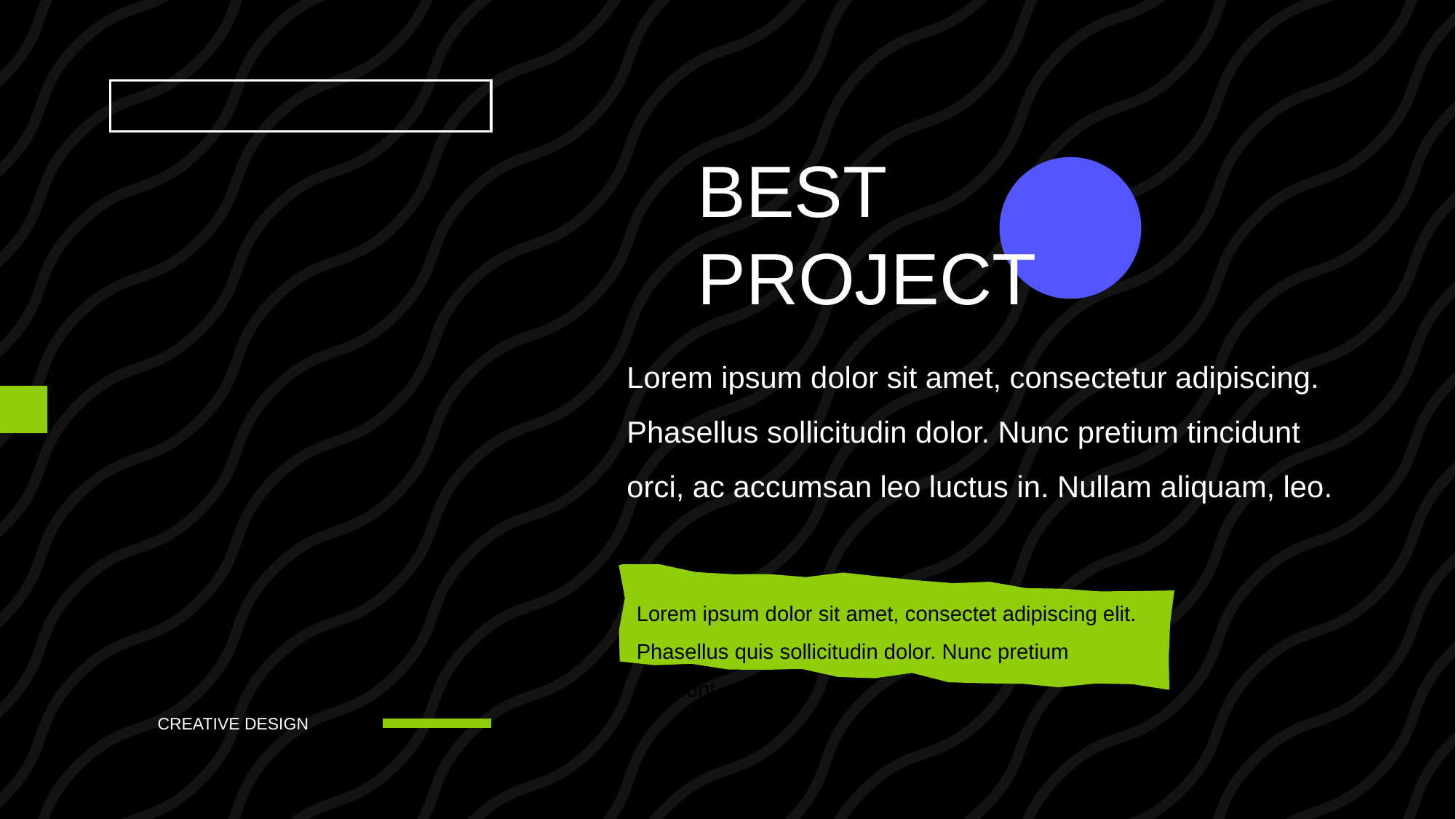

BEST
PROJECT

Lorem ipsum dolor sit amet, consectetur adipiscing. Phasellus sollicitudin dolor. Nunc pretium tincidunt orci, ac accumsan leo luctus in. Nullam aliquam, leo.

Lorem ipsum dolor sit amet, consectet adipiscing elit. Phasellus quis sollicitudin dolor. Nunc pretium tincidunt
CREATIVE DESIGN